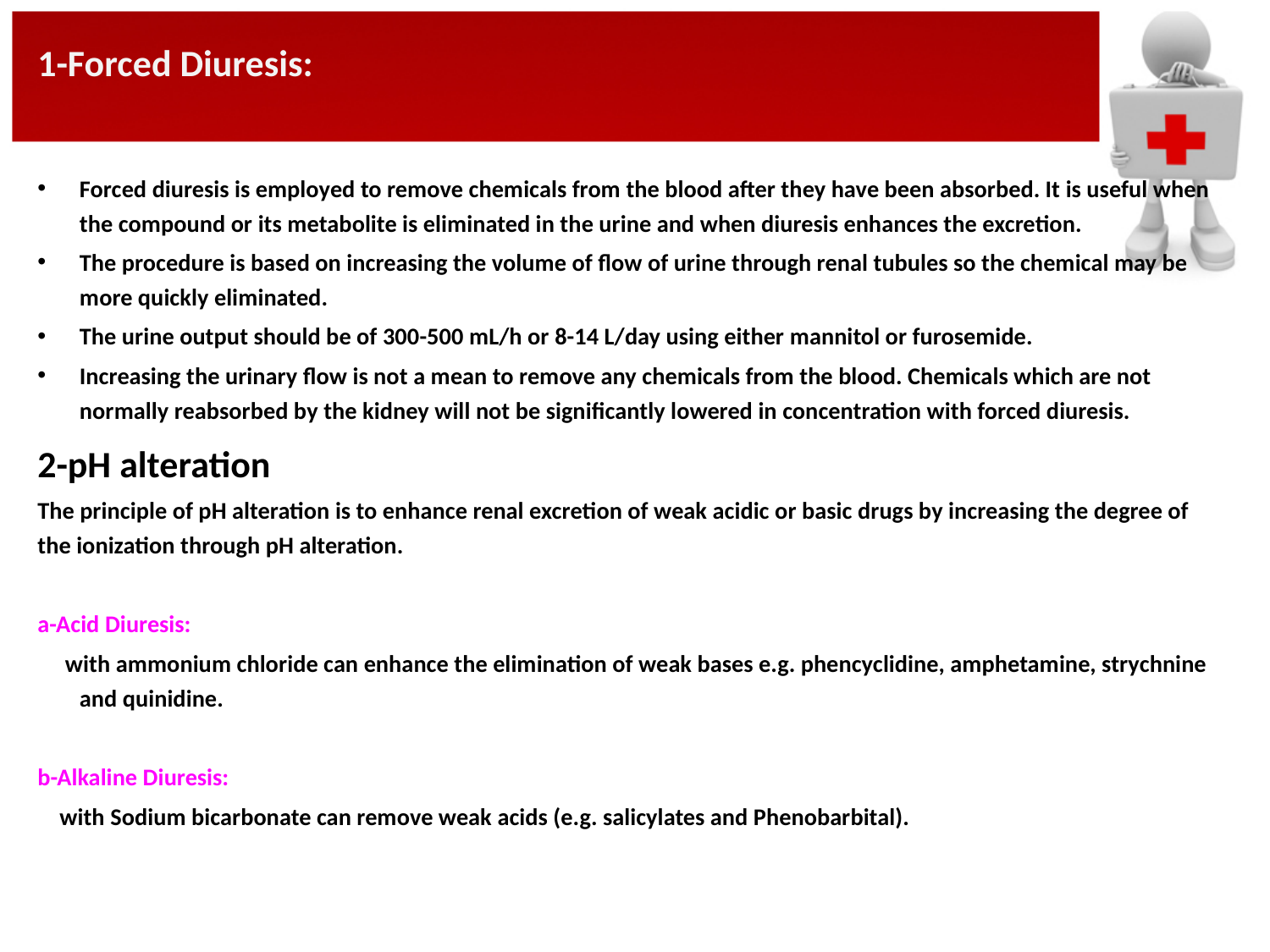

1-Forced Diuresis:

Forced diuresis is employed to remove chemicals from the blood after they have been absorbed. It is useful when the compound or its metabolite is eliminated in the urine and when diuresis enhances the excretion.
The procedure is based on increasing the volume of flow of urine through renal tubules so the chemical may be more quickly eliminated.
The urine output should be of 300-500 mL/h or 8-14 L/day using either mannitol or furosemide.
Increasing the urinary flow is not a mean to remove any chemicals from the blood. Chemicals which are not normally reabsorbed by the kidney will not be significantly lowered in concentration with forced diuresis.
2-pH alteration
The principle of pH alteration is to enhance renal excretion of weak acidic or basic drugs by increasing the degree of the ionization through pH alteration.

a-Acid Diuresis:
     with ammonium chloride can enhance the elimination of weak bases e.g. phencyclidine, amphetamine, strychnine and quinidine.

b-Alkaline Diuresis:
    with Sodium bicarbonate can remove weak acids (e.g. salicylates and Phenobarbital).